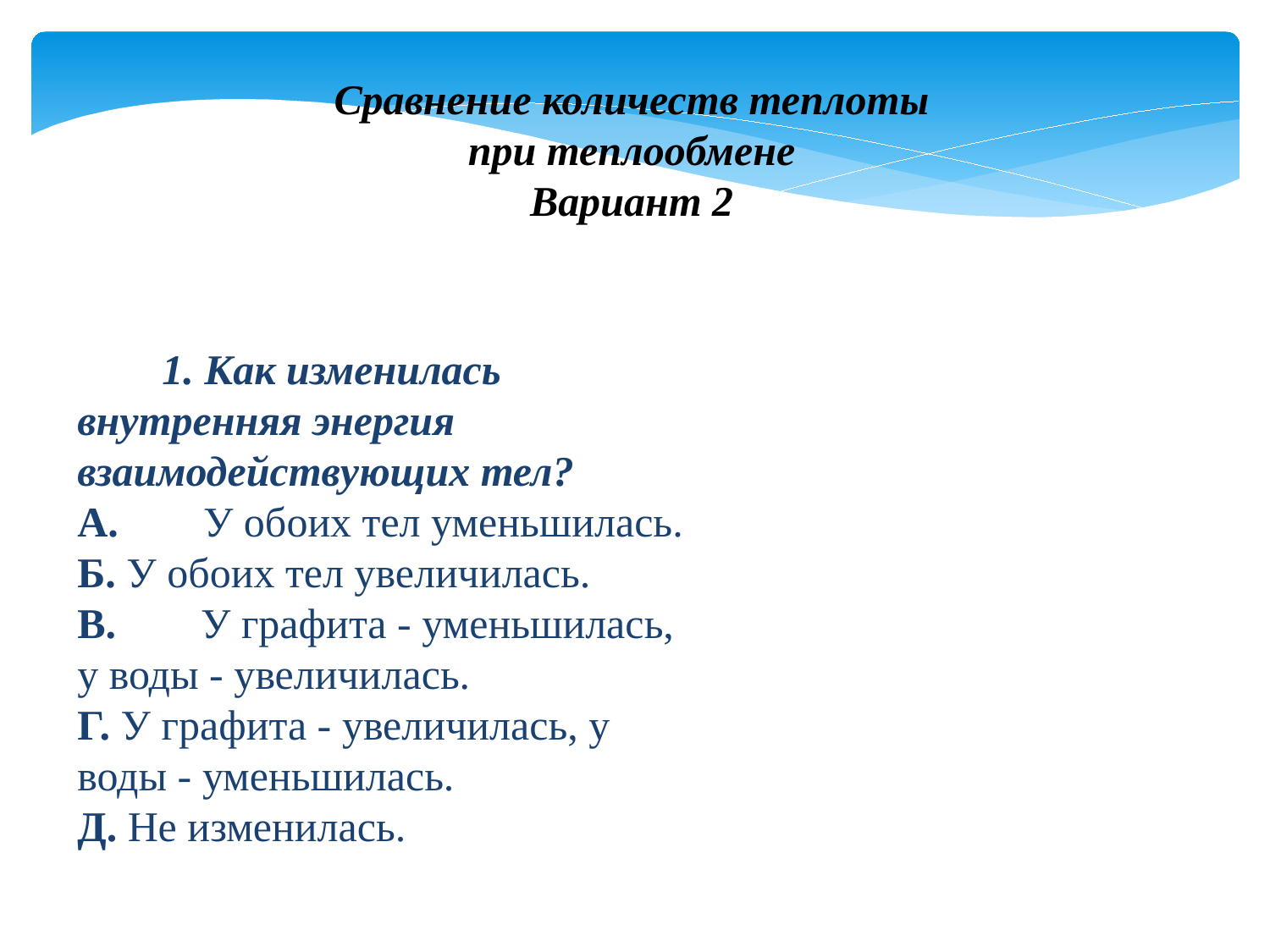

Сравнение количеств теплоты при теплообмене
Вариант 2
        1. Как изменилась внутренняя энергия взаимодействующих тел?
A.        У обоих тел уменьшилась.
Б. У обоих тел увеличилась.
B.        У графита - уменьшилась, у воды - увеличилась.
Г. У графита - увеличилась, у воды - уменьшилась.
Д. Не изменилась.